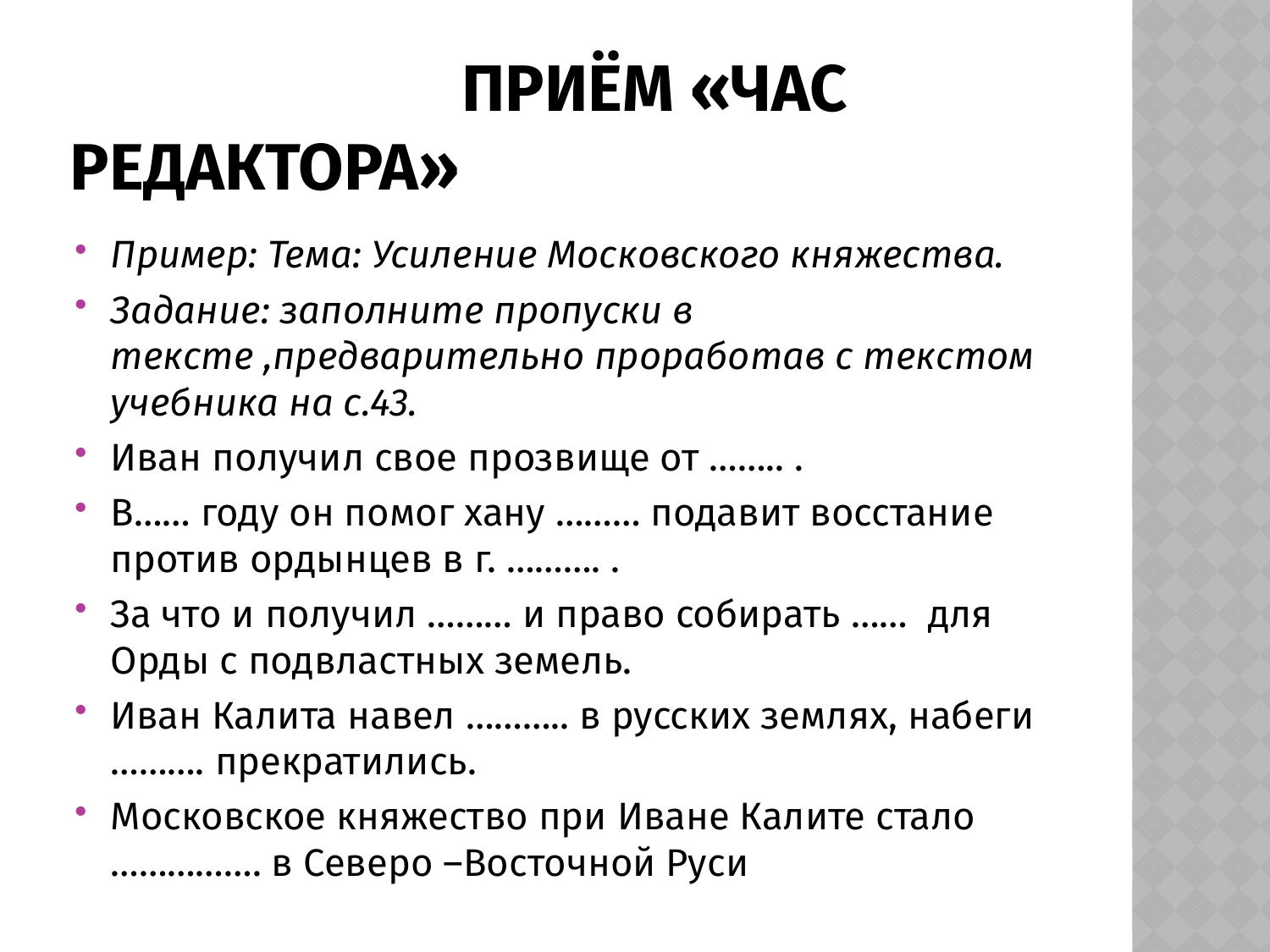

# приём «Час редактора»
Пример: Тема: Усиление Московского княжества.
Задание: заполните пропуски в тексте ,предварительно проработав с текстом учебника на с.43.
Иван получил свое прозвище от …….. .
В…… году он помог хану ……… подавит восстание против ордынцев в г. ………. .
За что и получил ……… и право собирать ……  для Орды с подвластных земель.
Иван Калита навел ……….. в русских землях, набеги ………. прекратились.
Московское княжество при Иване Калите стало ……………. в Северо –Восточной Руси